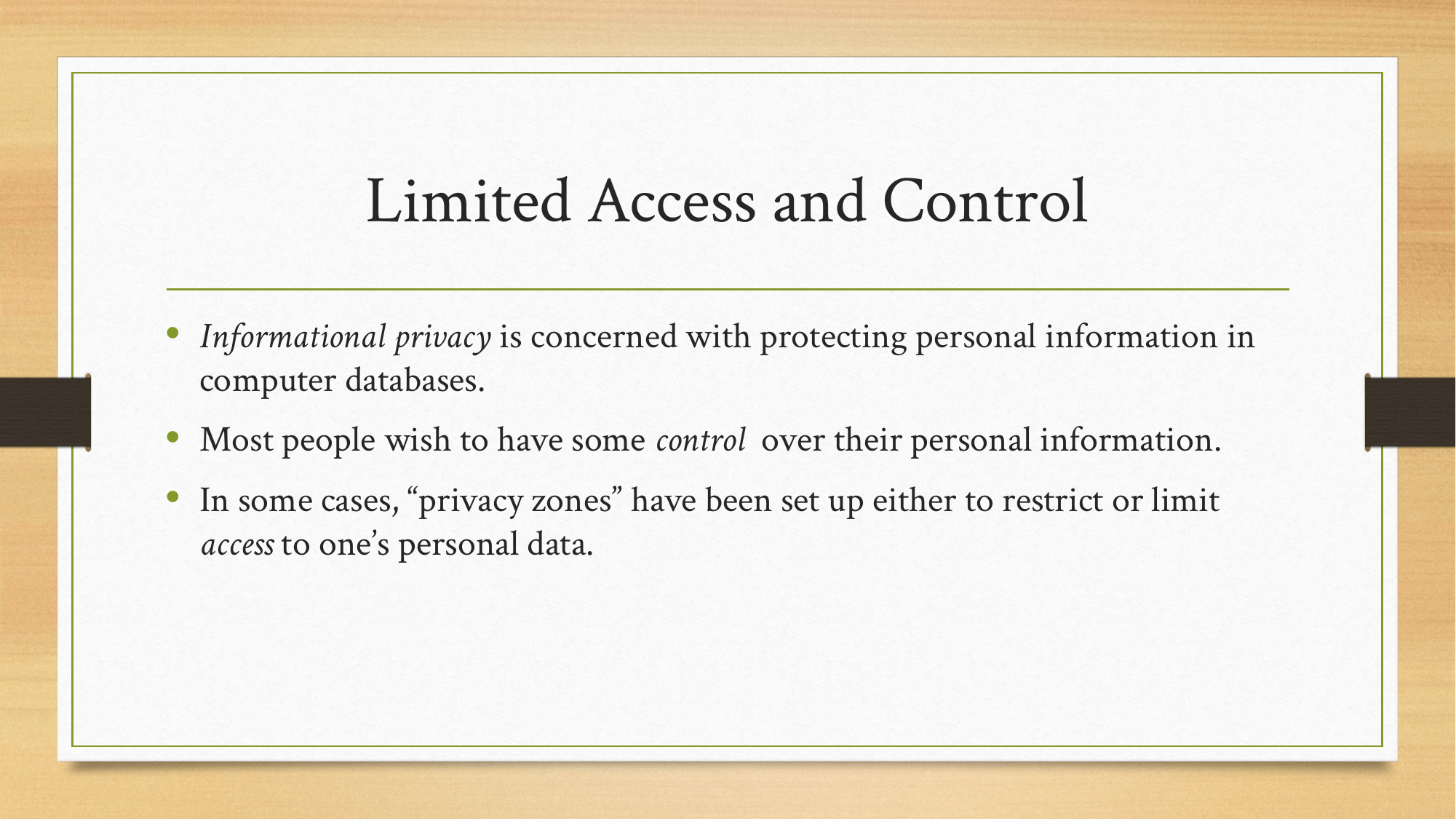

# Limited Access and Control
Informational privacy is concerned with protecting personal information in computer databases.
Most people wish to have some control  over their personal information.
In some cases, “privacy zones” have been set up either to restrict or limit access to one’s personal data.